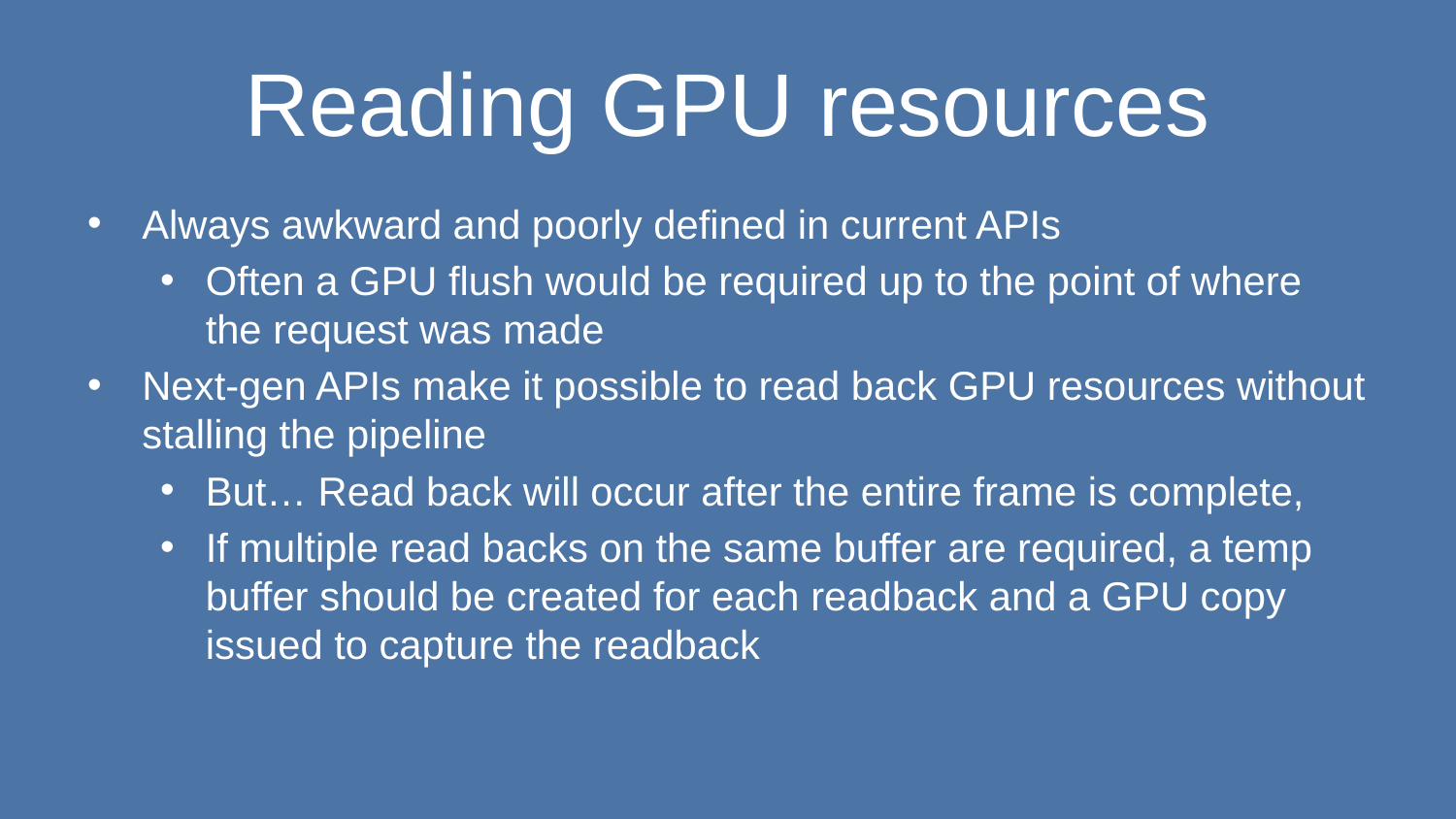

# Reading GPU resources
Always awkward and poorly defined in current APIs
Often a GPU flush would be required up to the point of where the request was made
Next-gen APIs make it possible to read back GPU resources without stalling the pipeline
But… Read back will occur after the entire frame is complete,
If multiple read backs on the same buffer are required, a temp buffer should be created for each readback and a GPU copy issued to capture the readback